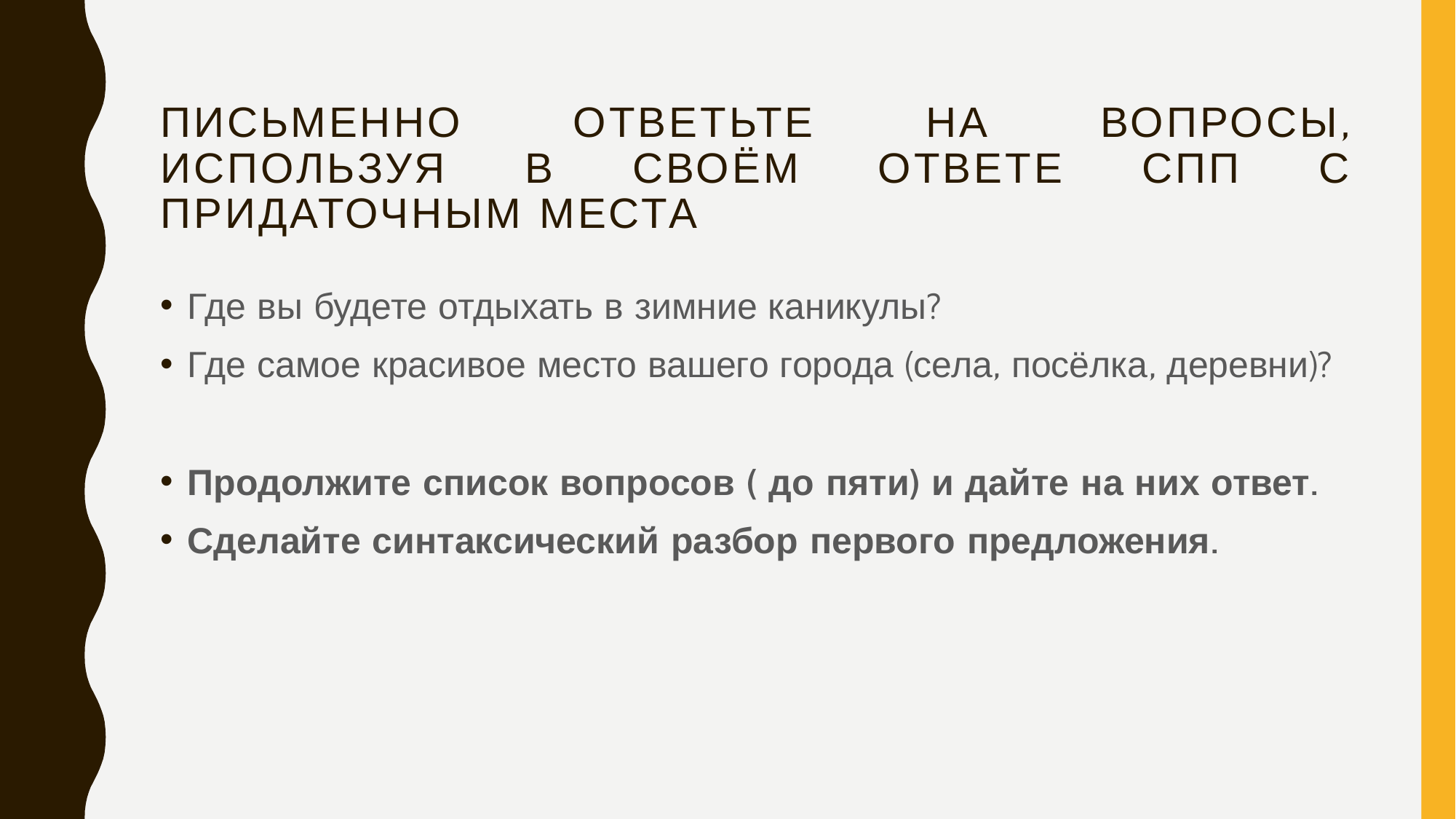

# Письменно ответьте на вопросы, используя в своём ответе СПП с придаточным места
Где вы будете отдыхать в зимние каникулы?
Где самое красивое место вашего города (села, посёлка, деревни)?

Продолжите список вопросов ( до пяти) и дайте на них ответ.
Сделайте синтаксический разбор первого предложения.